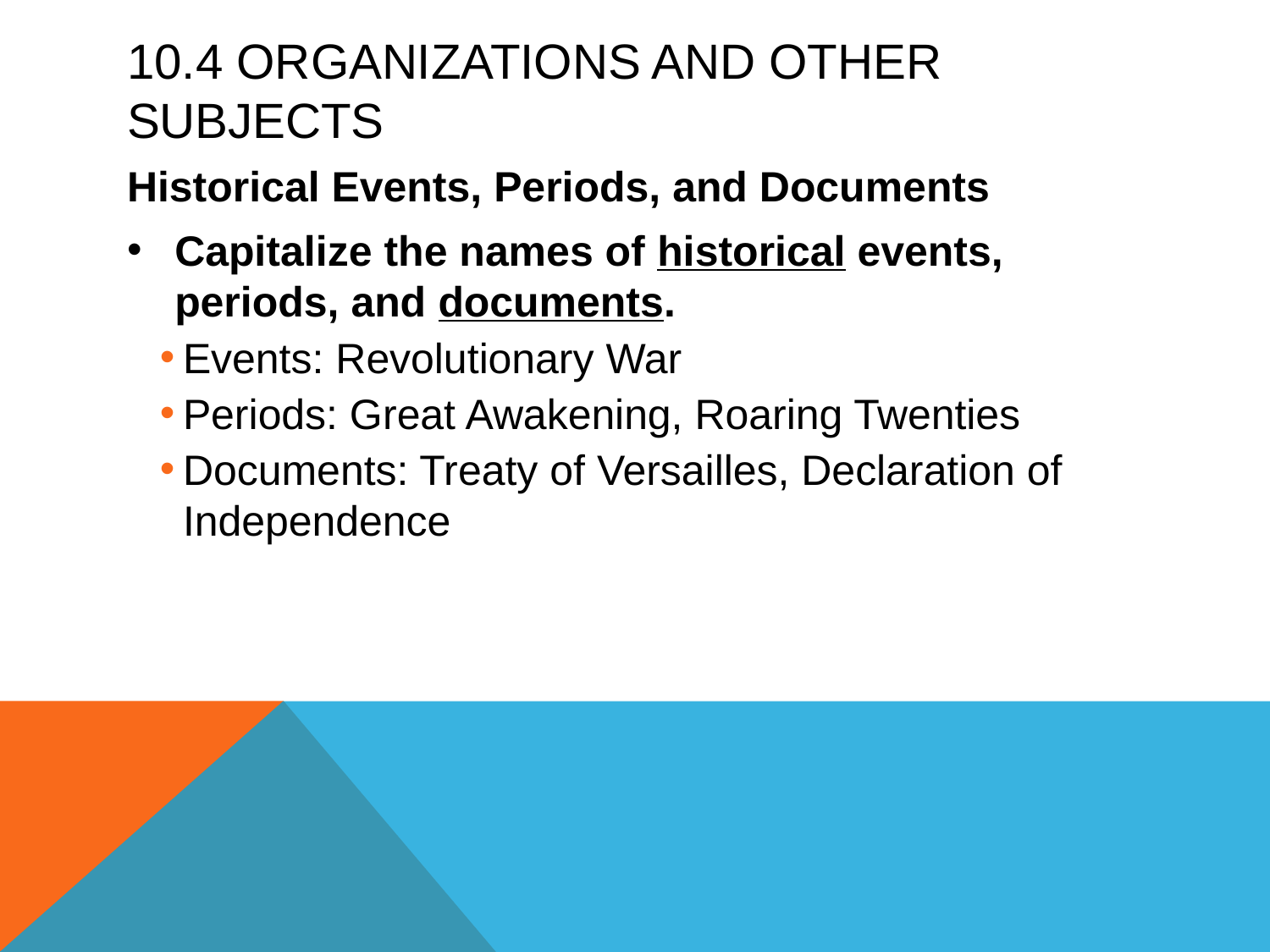

# 10.4 Organizations and Other Subjects
Historical Events, Periods, and Documents
Capitalize the names of historical events, periods, and documents.
Events: Revolutionary War
Periods: Great Awakening, Roaring Twenties
Documents: Treaty of Versailles, Declaration of Independence